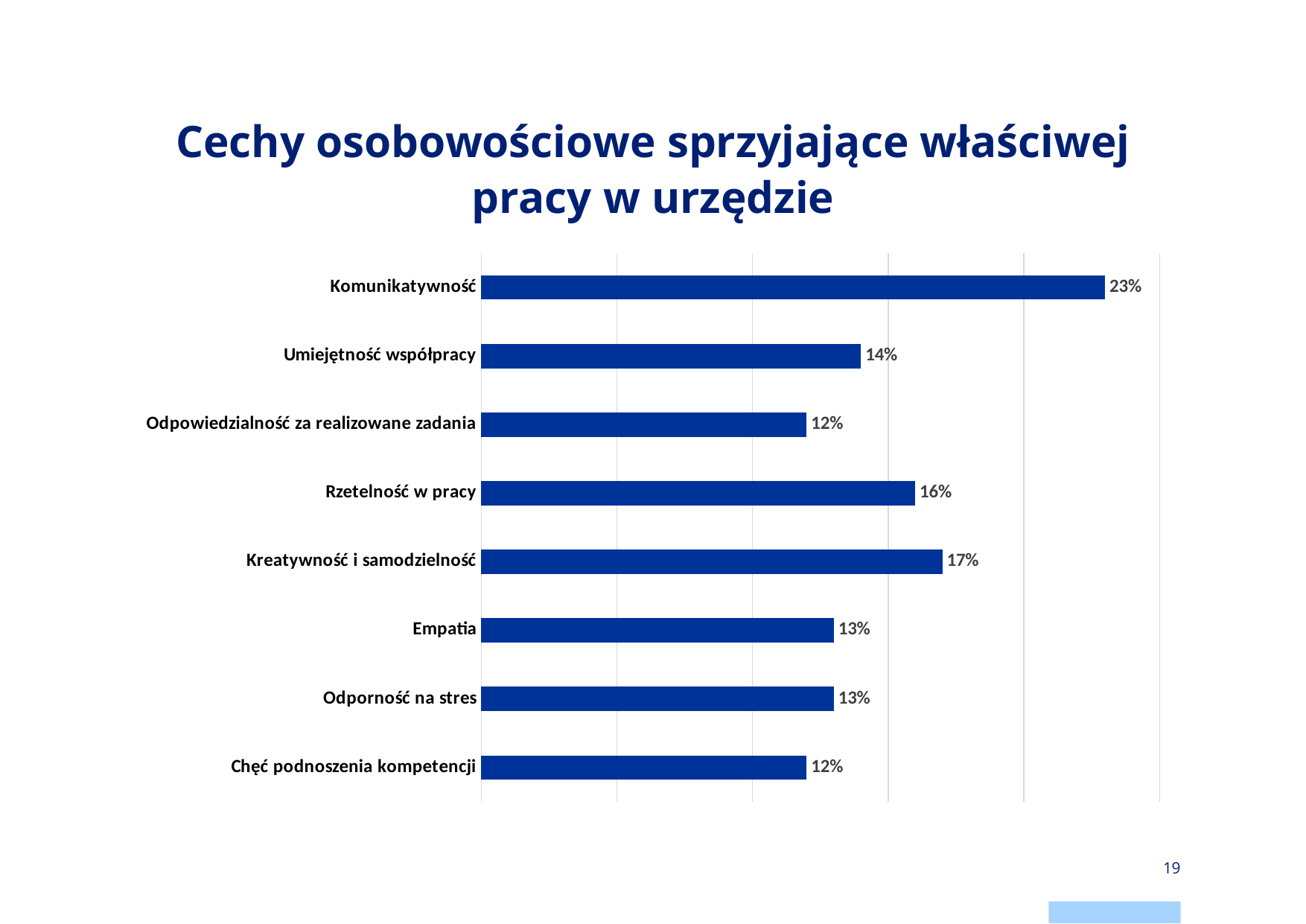

# Cechy osobowościowe sprzyjające właściwej pracy w urzędzie

### Chart

| Category | Seria 1 |
|---|---|
| Chęć podnoszenia kompetencji | 0.12 |
| Odporność na stres | 0.13 |
| Empatia | 0.13 |
| Kreatywność i samodzielność | 0.17 |
| Rzetelność w pracy | 0.16 |
| Odpowiedzialność za realizowane zadania | 0.12 |
| Umiejętność współpracy | 0.14 |
| Komunikatywność | 0.23 |
19